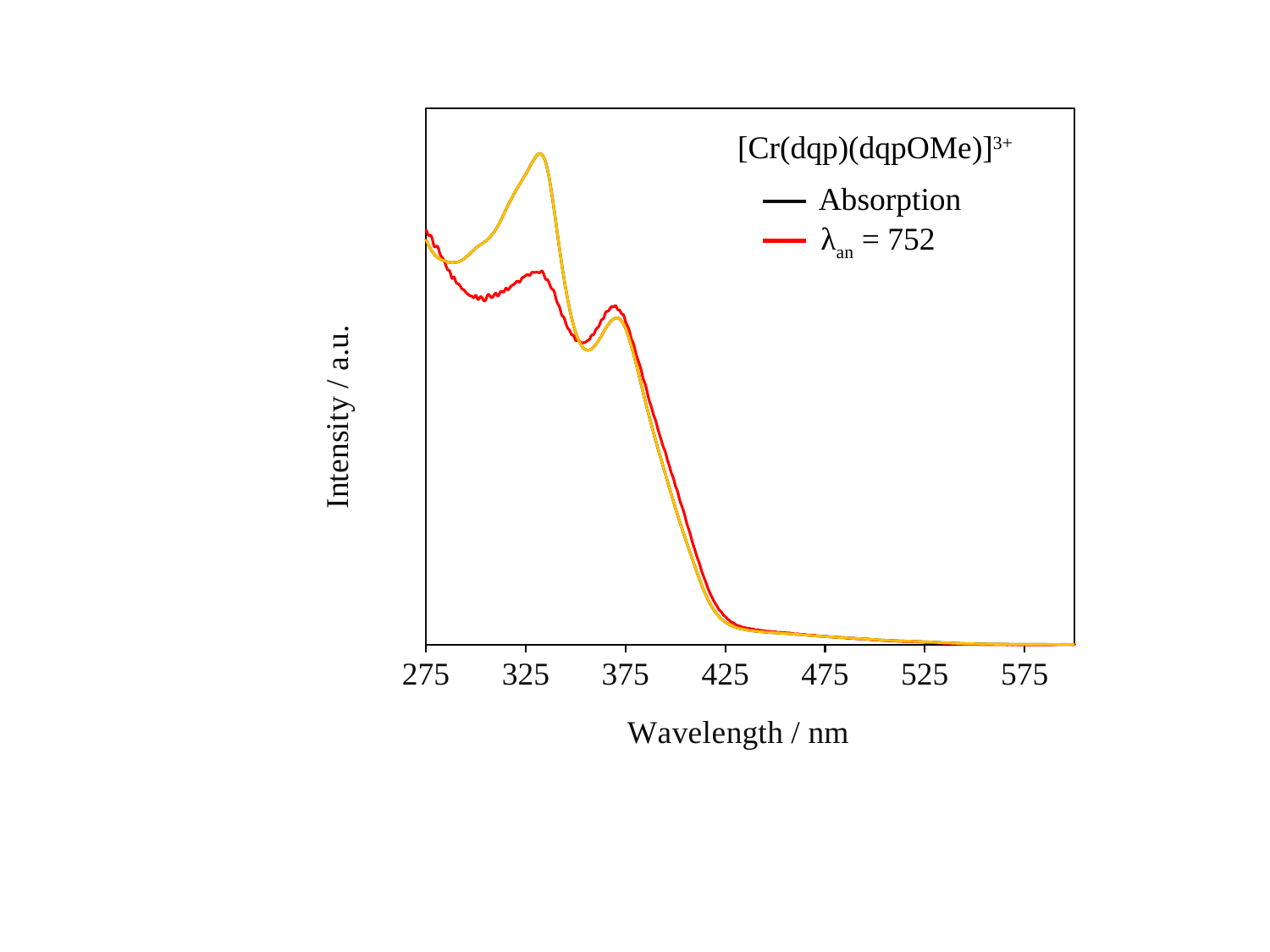

### Chart

| Category |  |  |  |
|---|---|---|---|
[Cr(dqp)(dqpOMe)]3+
Absorption
λan = 752